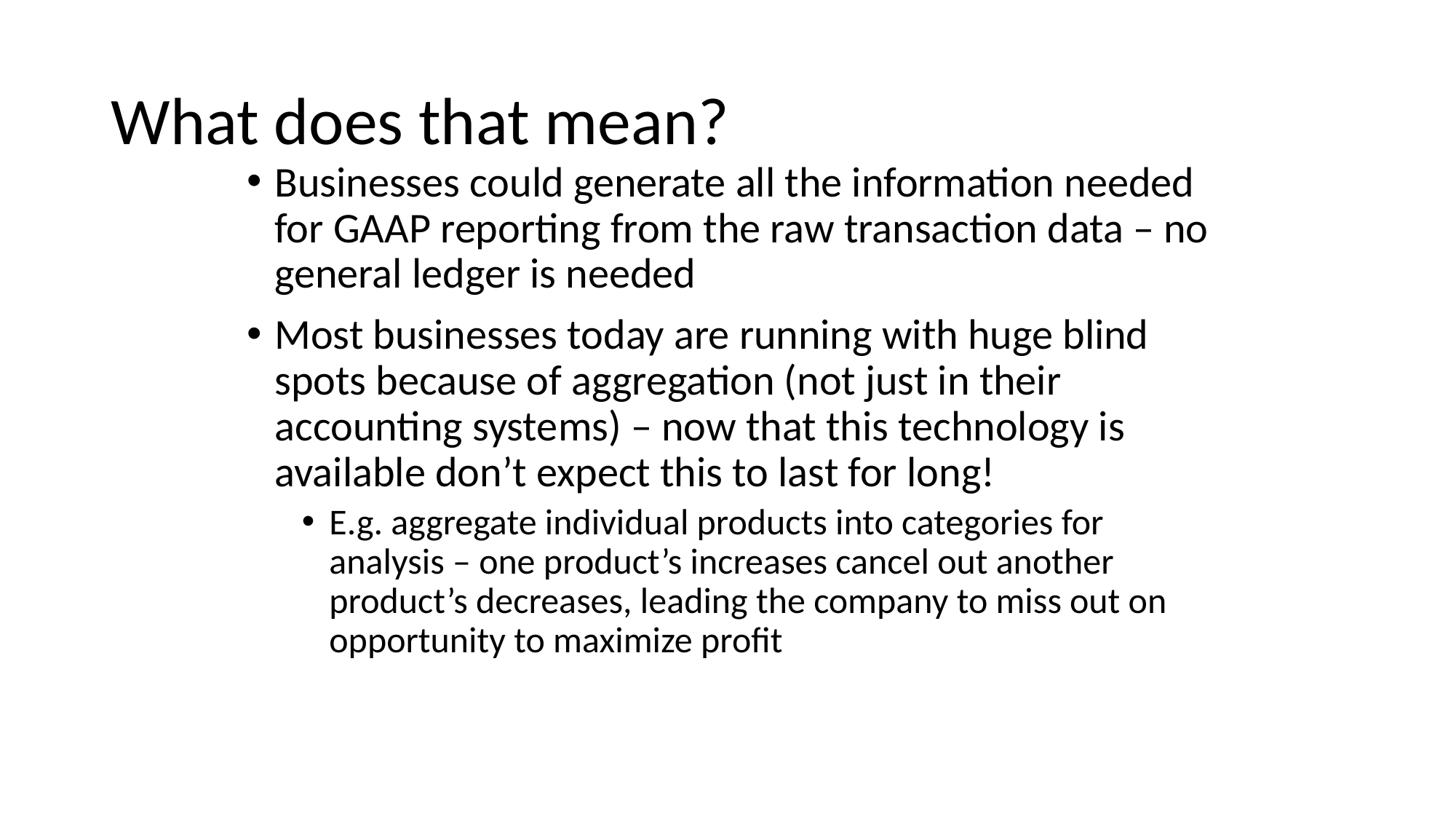

# What does that mean?
Businesses could generate all the information needed for GAAP reporting from the raw transaction data – no general ledger is needed
Most businesses today are running with huge blind spots because of aggregation (not just in their accounting systems) – now that this technology is available don’t expect this to last for long!
E.g. aggregate individual products into categories for analysis – one product’s increases cancel out another product’s decreases, leading the company to miss out on opportunity to maximize profit